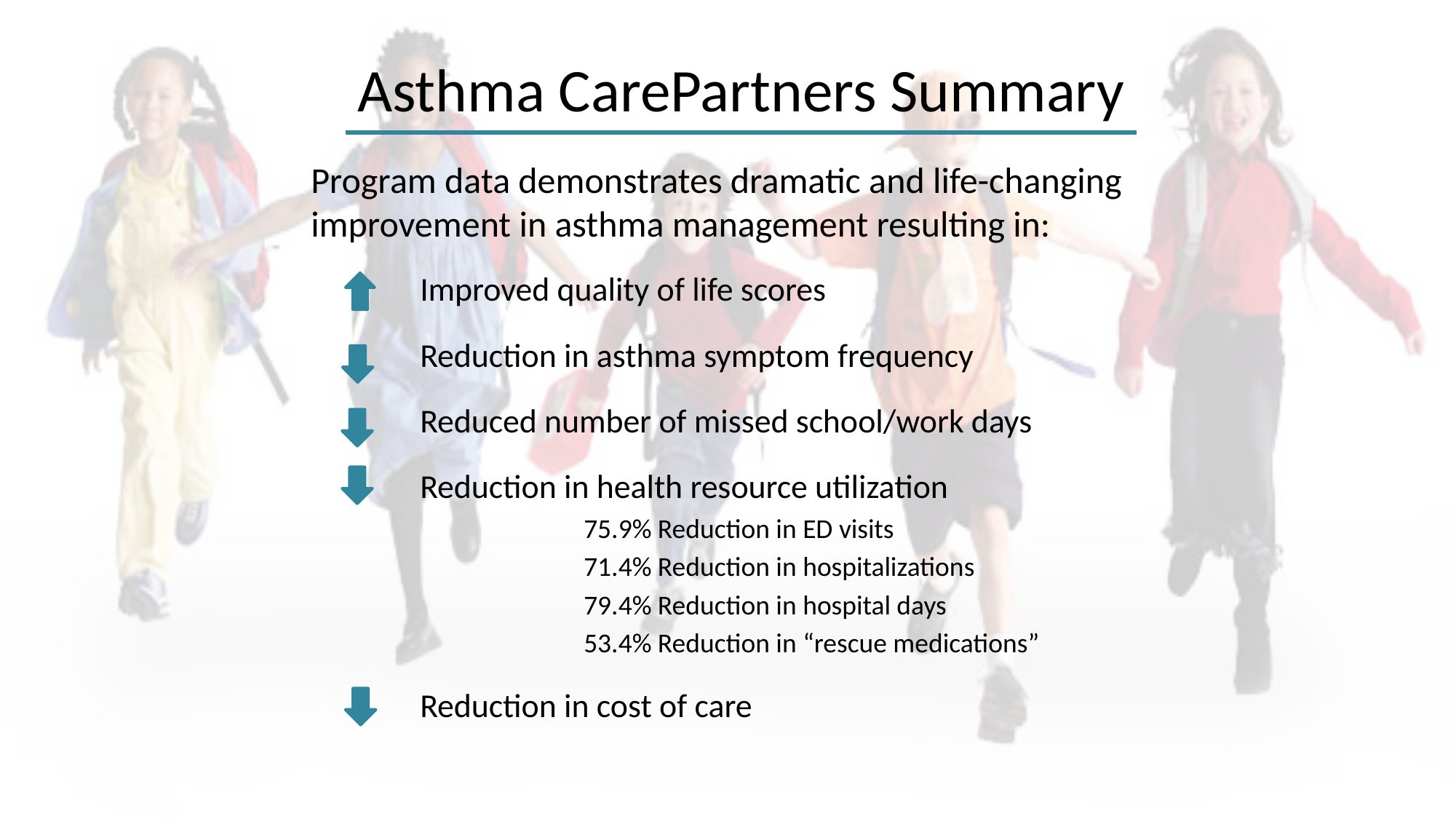

Asthma CarePartners Summary
Program data demonstrates dramatic and life-changing improvement in asthma management resulting in:

Improved quality of life scores

Reduction in asthma symptom frequency

Reduced number of missed school/work days

Reduction in health resource utilization
	75.9% Reduction in ED visits
	71.4% Reduction in hospitalizations
	79.4% Reduction in hospital days
	53.4% Reduction in “rescue medications”

Reduction in cost of care